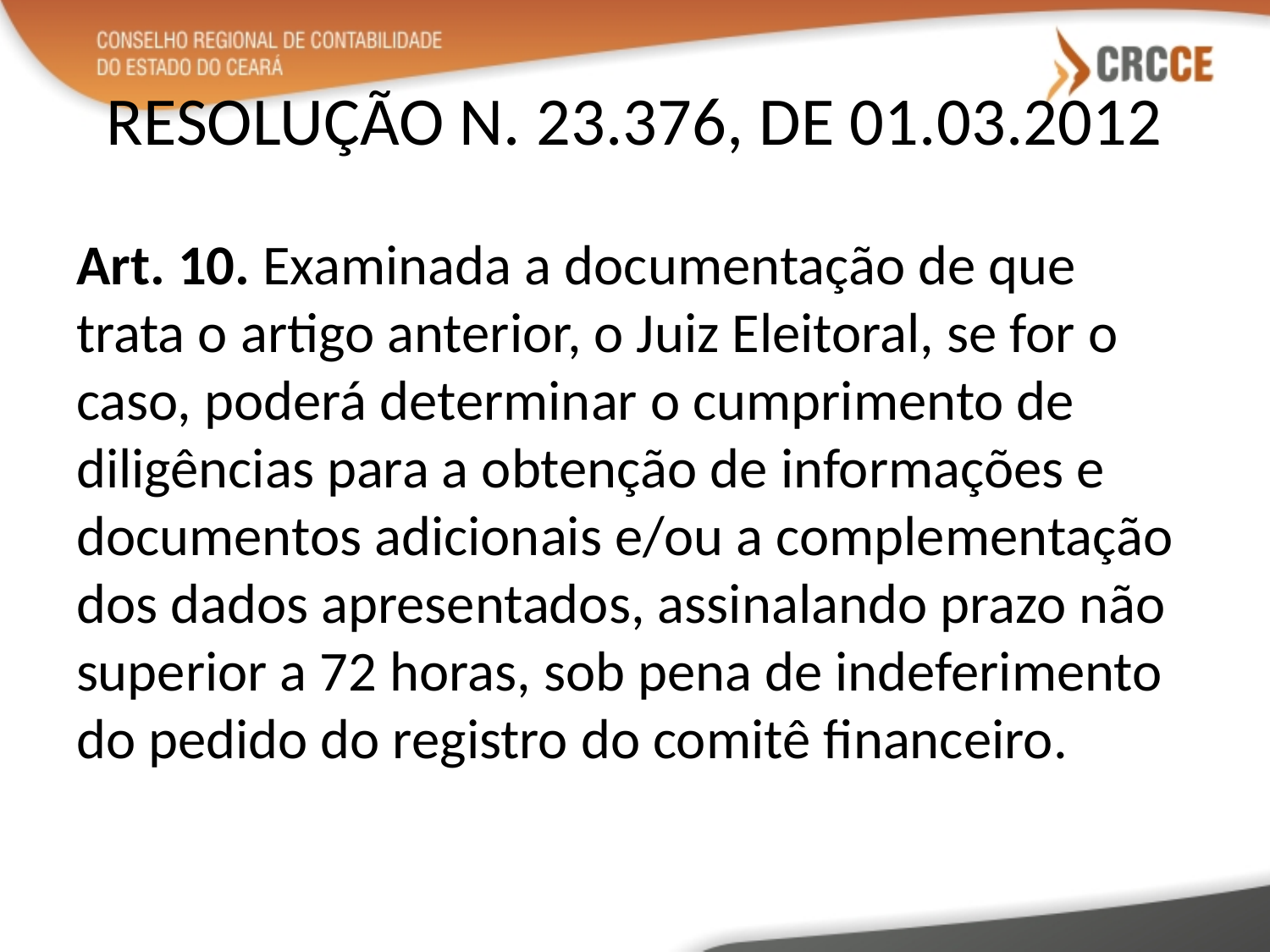

# RESOLUÇÃO N. 23.376, DE 01.03.2012
Art. 10. Examinada a documentação de que trata o artigo anterior, o Juiz Eleitoral, se for o caso, poderá determinar o cumprimento de diligências para a obtenção de informações e documentos adicionais e/ou a complementação dos dados apresentados, assinalando prazo não superior a 72 horas, sob pena de indeferimento do pedido do registro do comitê financeiro.